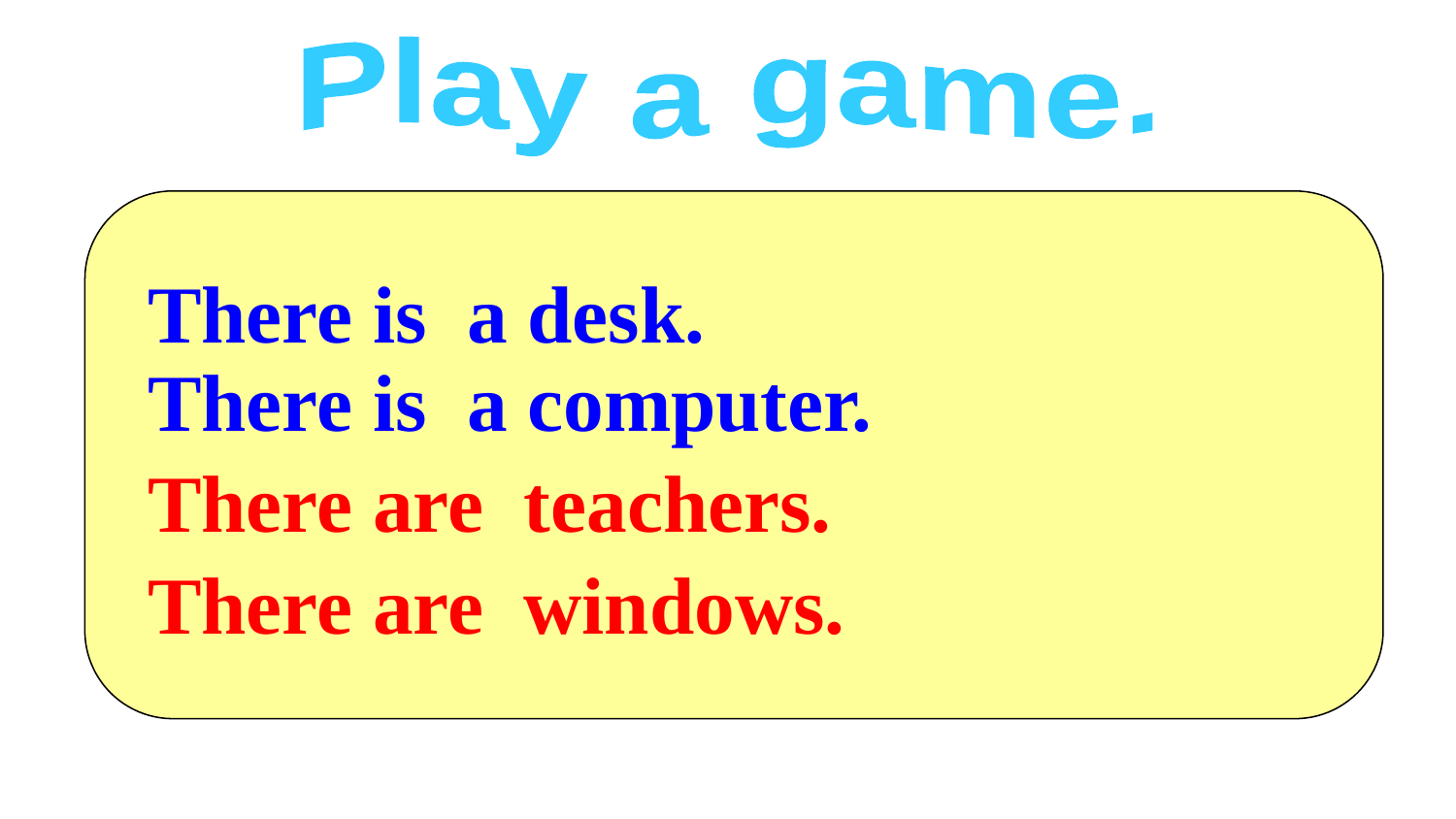

Play a game.

There is  a desk.
There is  a computer.
There are  teachers.
There are  windows.